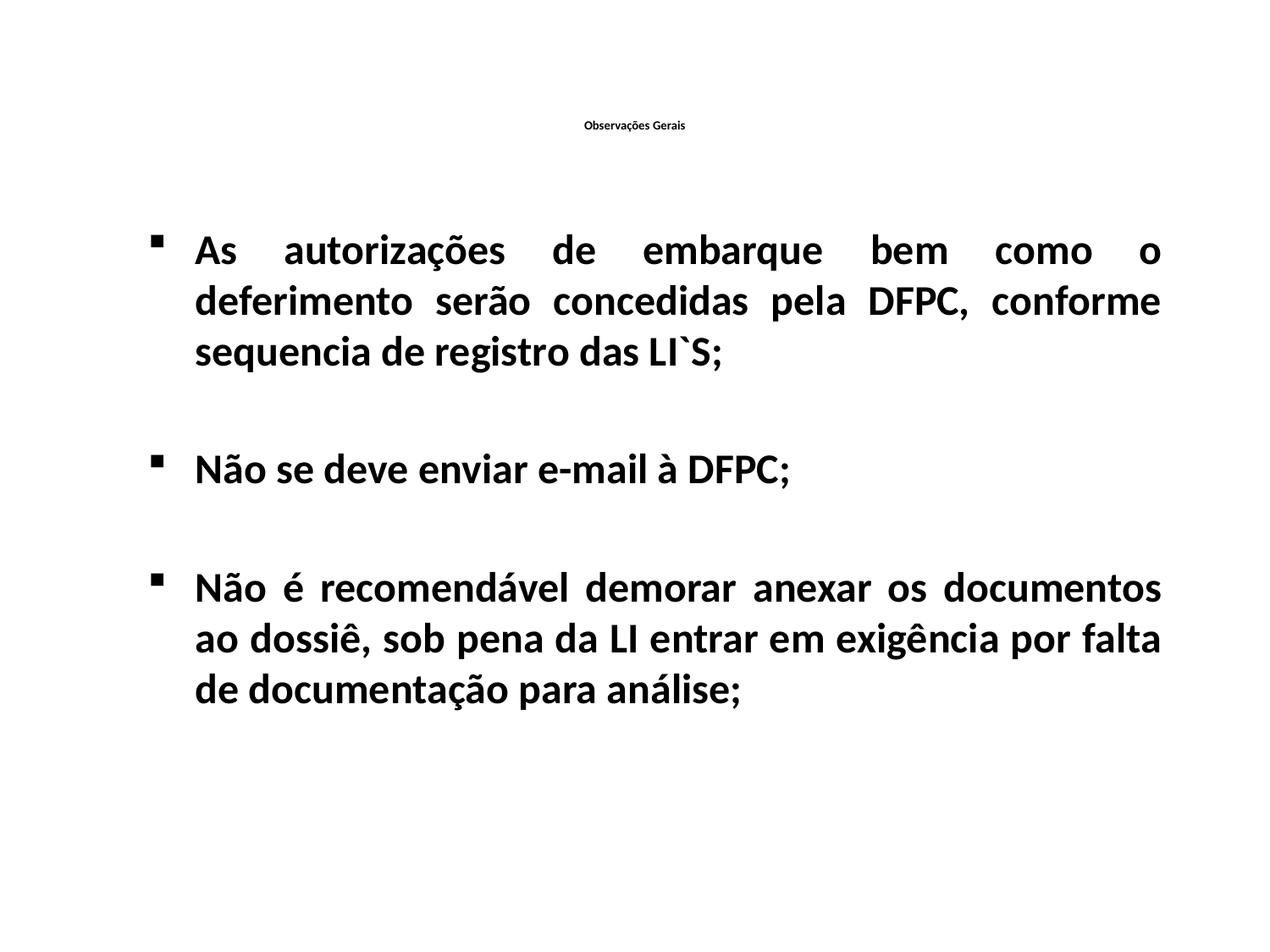

# Observações Gerais

As autorizações de embarque bem como o deferimento serão concedidas pela DFPC, conforme sequencia de registro das LI`S;

Não se deve enviar e-mail à DFPC;

Não é recomendável demorar anexar os documentos ao dossiê, sob pena da LI entrar em exigência por falta de documentação para análise;